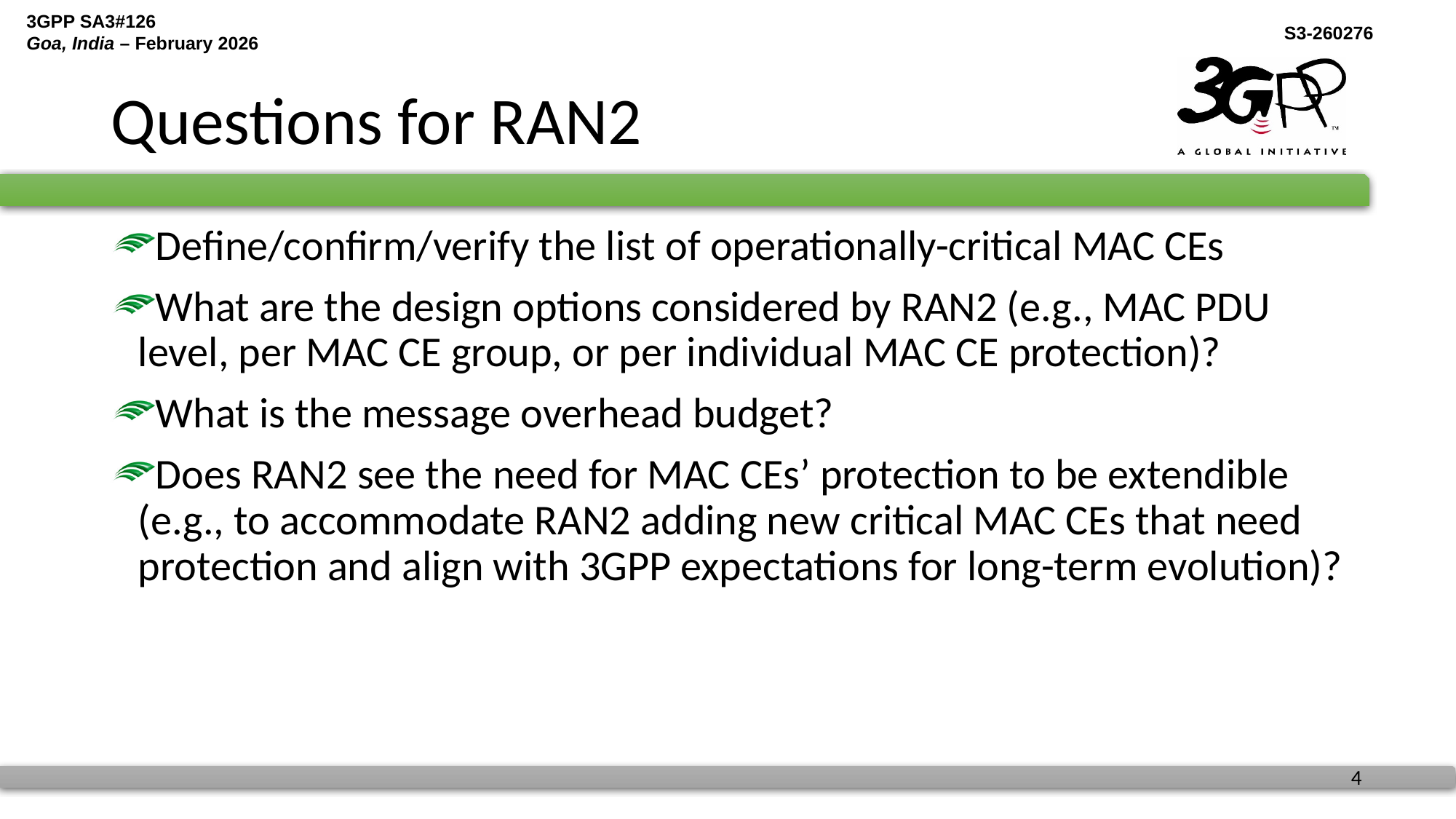

# Questions for RAN2
Define/confirm/verify the list of operationally-critical MAC CEs
What are the design options considered by RAN2 (e.g., MAC PDU level, per MAC CE group, or per individual MAC CE protection)?
What is the message overhead budget?
Does RAN2 see the need for MAC CEs’ protection to be extendible (e.g., to accommodate RAN2 adding new critical MAC CEs that need protection and align with 3GPP expectations for long-term evolution)?